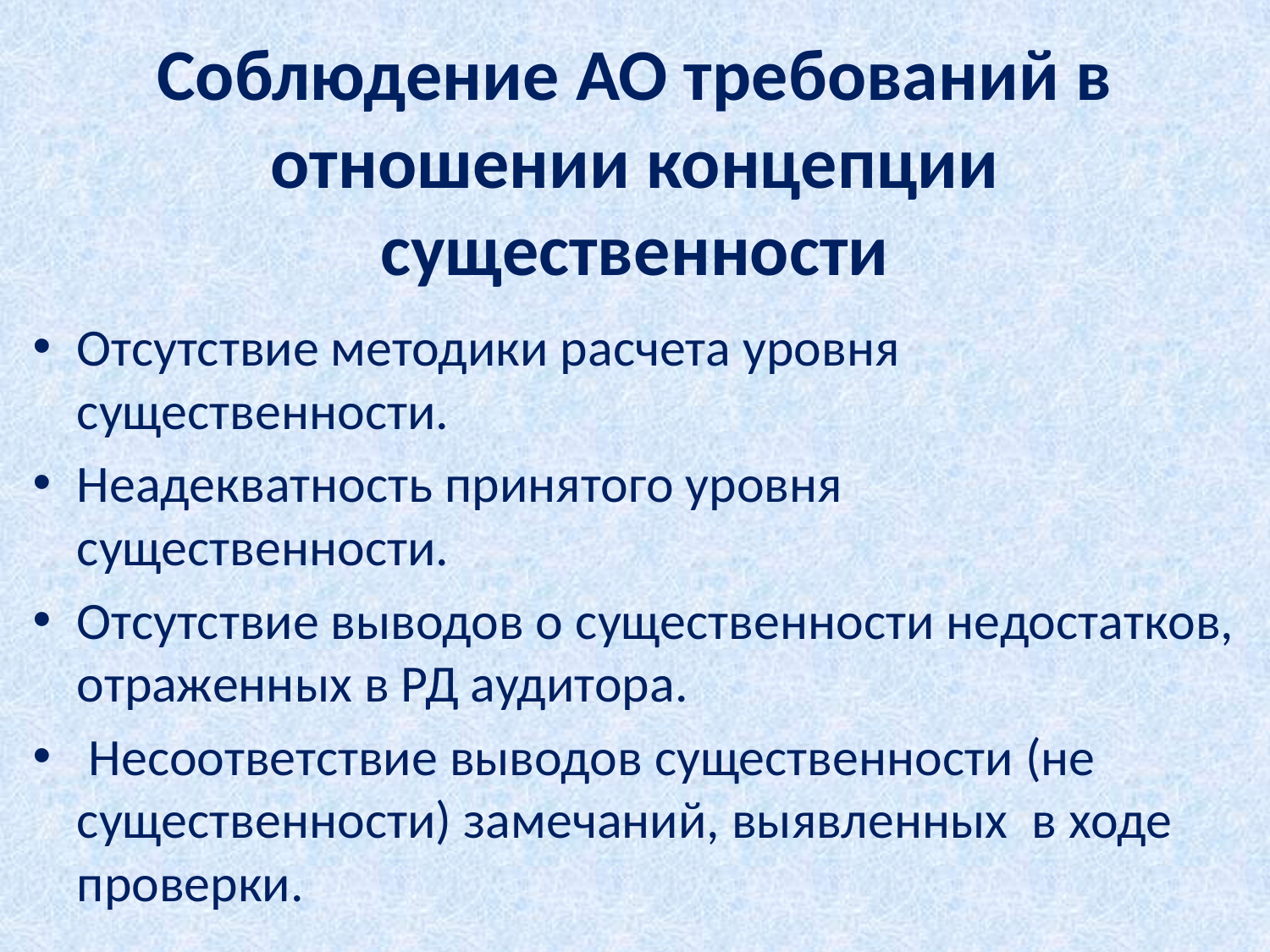

# Соблюдение АО требований в отношении концепции существенности
Отсутствие методики расчета уровня существенности.
Неадекватность принятого уровня существенности.
Отсутствие выводов о существенности недостатков, отраженных в РД аудитора.
 Несоответствие выводов существенности (не существенности) замечаний, выявленных  в ходе проверки.